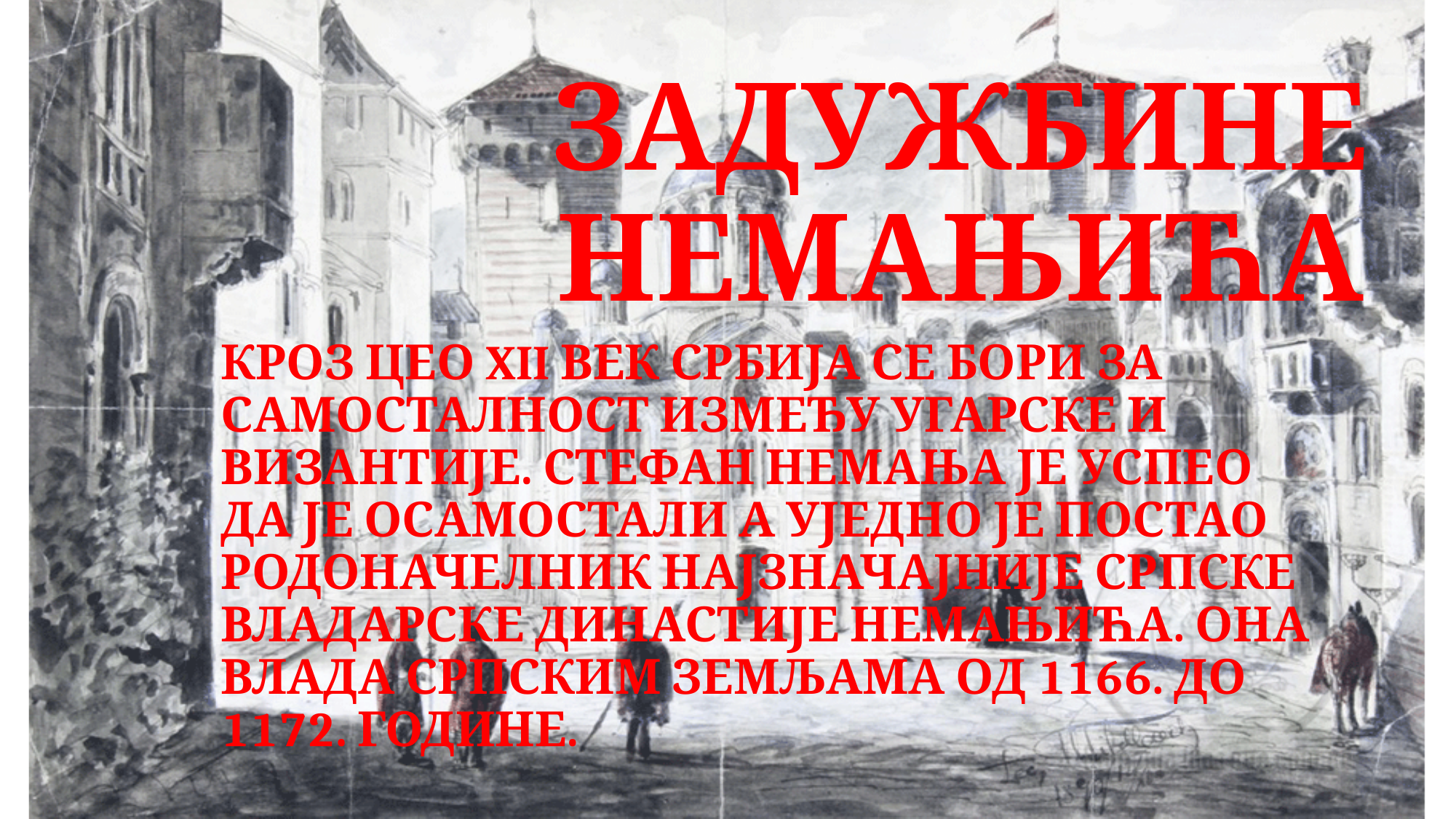

# ЗАДУЖБИНЕ НЕМАЊИЋА
КРОЗ ЦЕО XII ВЕК СРБИЈА СЕ БОРИ ЗА САМОСТАЛНОСТ ИЗМЕЂУ УГАРСКЕ И ВИЗАНТИЈЕ. СТЕФАН НЕМАЊА ЈЕ УСПЕО ДА ЈЕ ОСАМОСТАЛИ А УЈЕДНО ЈЕ ПОСТАО РОДОНАЧЕЛНИК НАЈЗНАЧАЈНИЈЕ СРПСКЕ ВЛАДАРСКЕ ДИНАСТИЈЕ НЕМАЊИЋА. ОНА ВЛАДА СРПСКИМ ЗЕМЉАМА ОД 1166. ДО 1172. ГОДИНЕ.